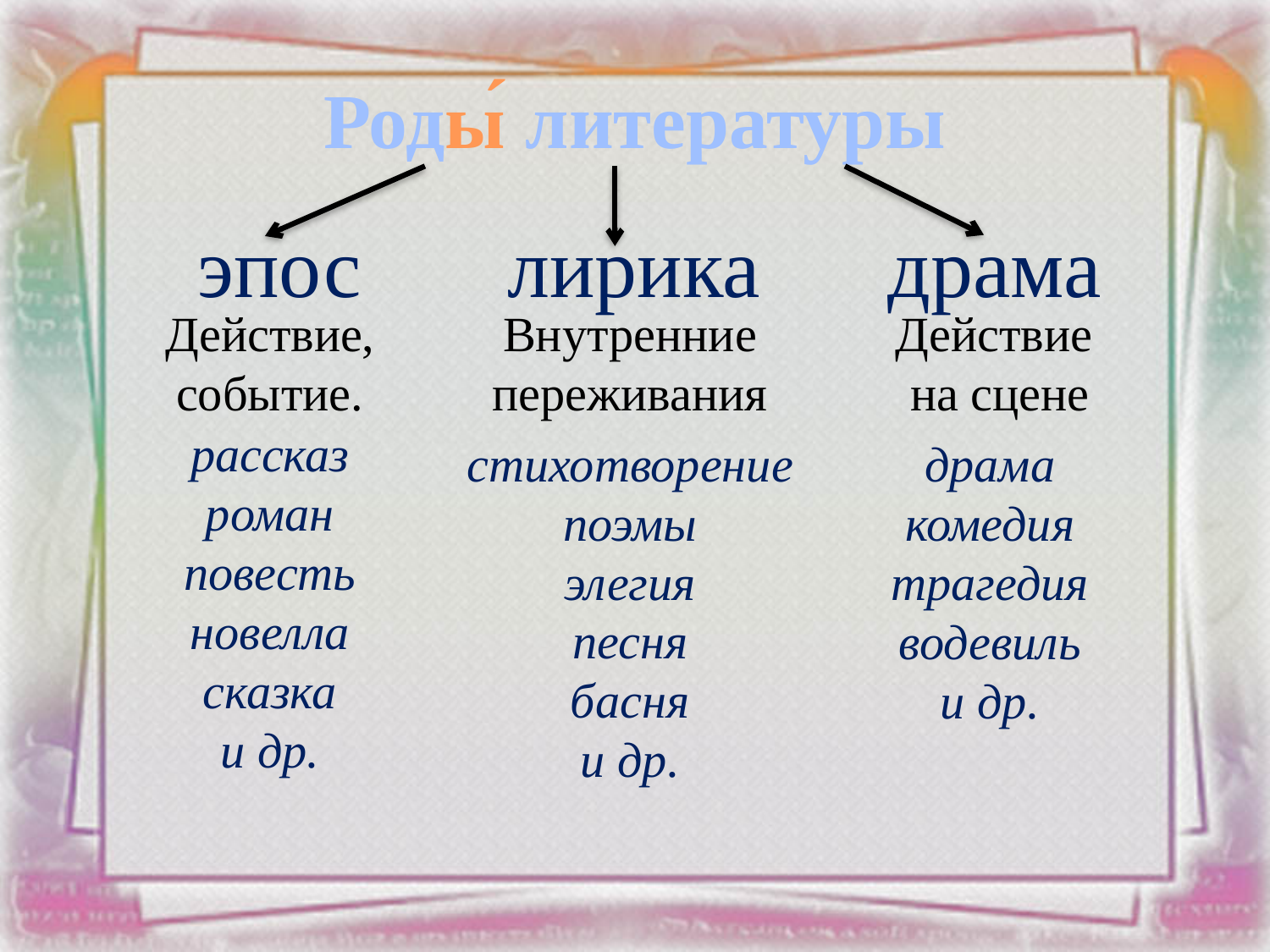

# Роды́ литературы
эпос
лирика
драма
Действие, событие.
Внутренние переживания
Действие
на сцене
рассказ роман повесть
новелла
сказка
и др.
стихотворение поэмы
элегия
песня
басня
и др.
драма
комедия
трагедия
водевиль
и др.